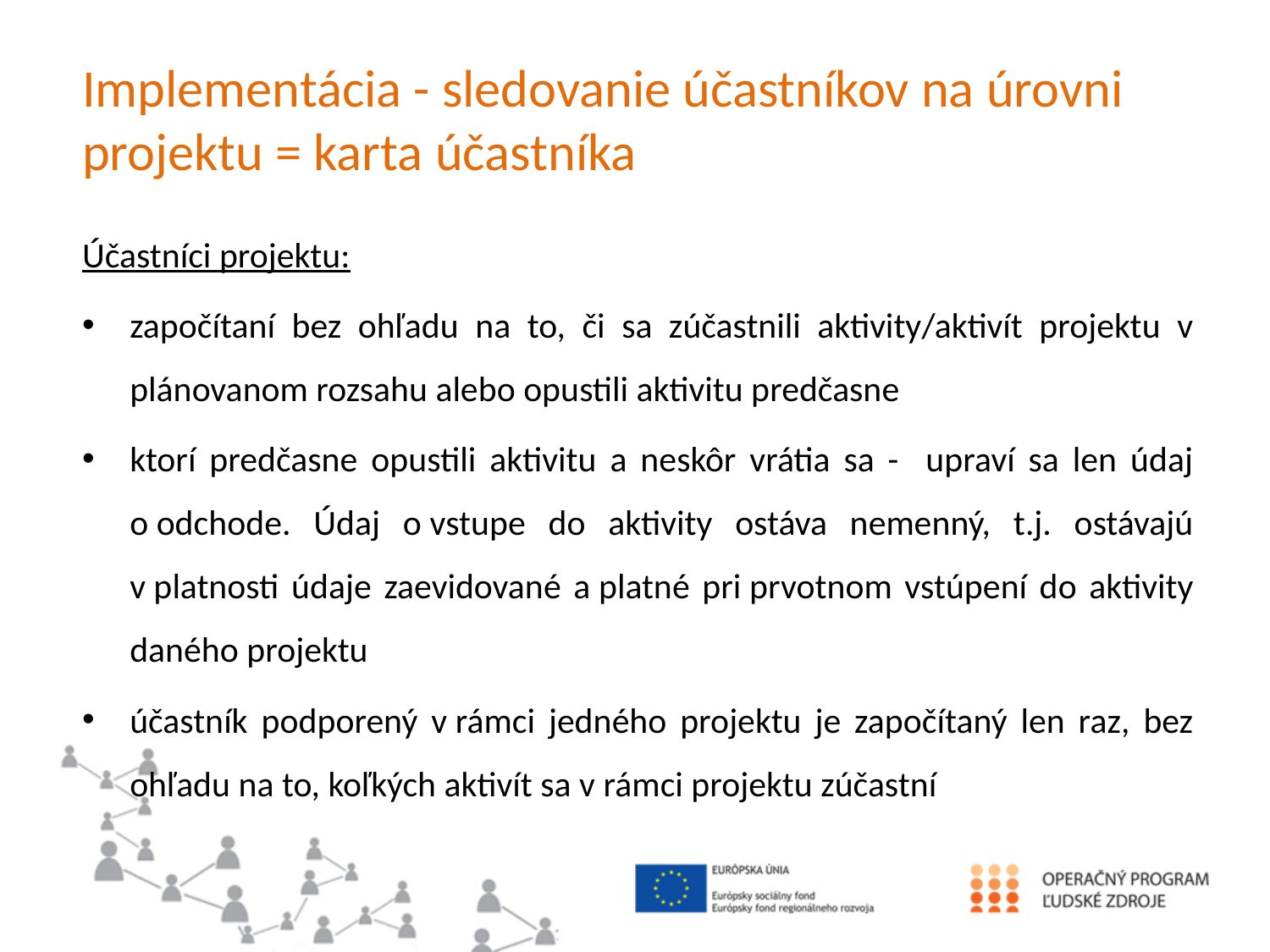

# Implementácia - sledovanie účastníkov na úrovni projektu = karta účastníka
Účastníci projektu:
započítaní bez ohľadu na to, či sa zúčastnili aktivity/aktivít projektu v plánovanom rozsahu alebo opustili aktivitu predčasne
ktorí predčasne opustili aktivitu a neskôr vrátia sa -  upraví sa len údaj o odchode. Údaj o vstupe do aktivity ostáva nemenný, t.j. ostávajú v platnosti údaje zaevidované a platné pri prvotnom vstúpení do aktivity daného projektu
účastník podporený v rámci jedného projektu je započítaný len raz, bez ohľadu na to, koľkých aktivít sa v rámci projektu zúčastní